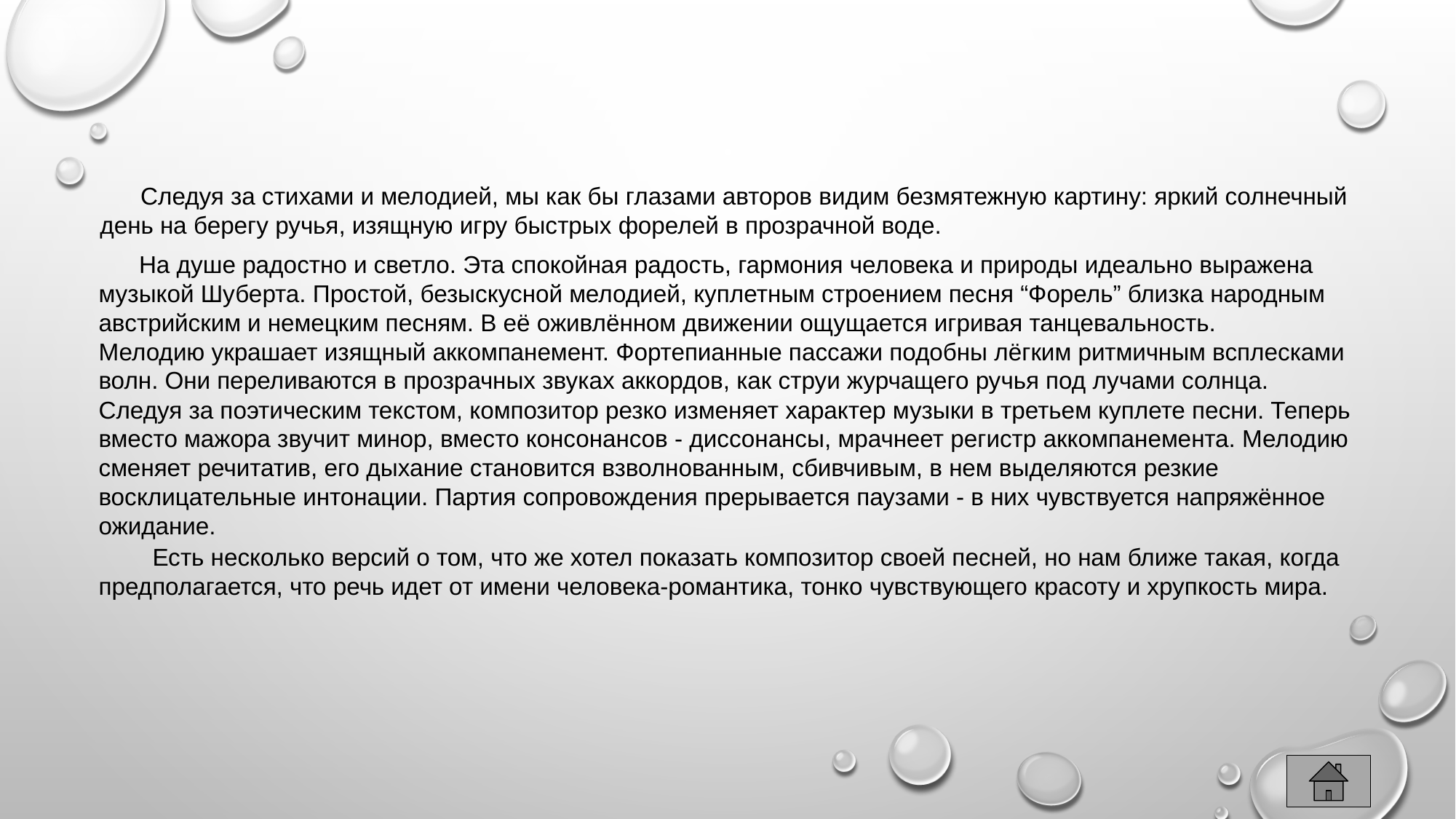

Следуя за стихами и мелодией, мы как бы глазами авторов видим безмятежную картину: яркий солнечный день на берегу ручья, изящную игру быстрых форелей в прозрачной воде.
      На душе радостно и светло. Эта спокойная радость, гармония человека и природы идеально выражена музыкой Шуберта. Простой, безыскусной мелодией, куплетным строением песня “Форель” близка народным австрийским и немецким песням. В её оживлённом движении ощущается игривая танцевальность.
Мелодию украшает изящный аккомпанемент. Фортепианные пассажи подобны лёгким ритмичным всплесками волн. Они переливаются в прозрачных звуках аккордов, как струи журчащего ручья под лучами солнца.
Следуя за поэтическим текстом, композитор резко изменяет характер музыки в третьем куплете песни. Теперь вместо мажора звучит минор, вместо консонансов - диссонансы, мрачнеет регистр аккомпанемента. Мелодию сменяет речитатив, его дыхание становится взволнованным, сбивчивым, в нем выделяются резкие восклицательные интонации. Партия сопровождения прерывается паузами - в них чувствуется напряжённое ожидание.
Есть несколько версий о том, что же хотел показать композитор своей песней, но нам ближе такая, когда предполагается, что речь идет от имени человека-романтика, тонко чувствующего красоту и хрупкость мира.